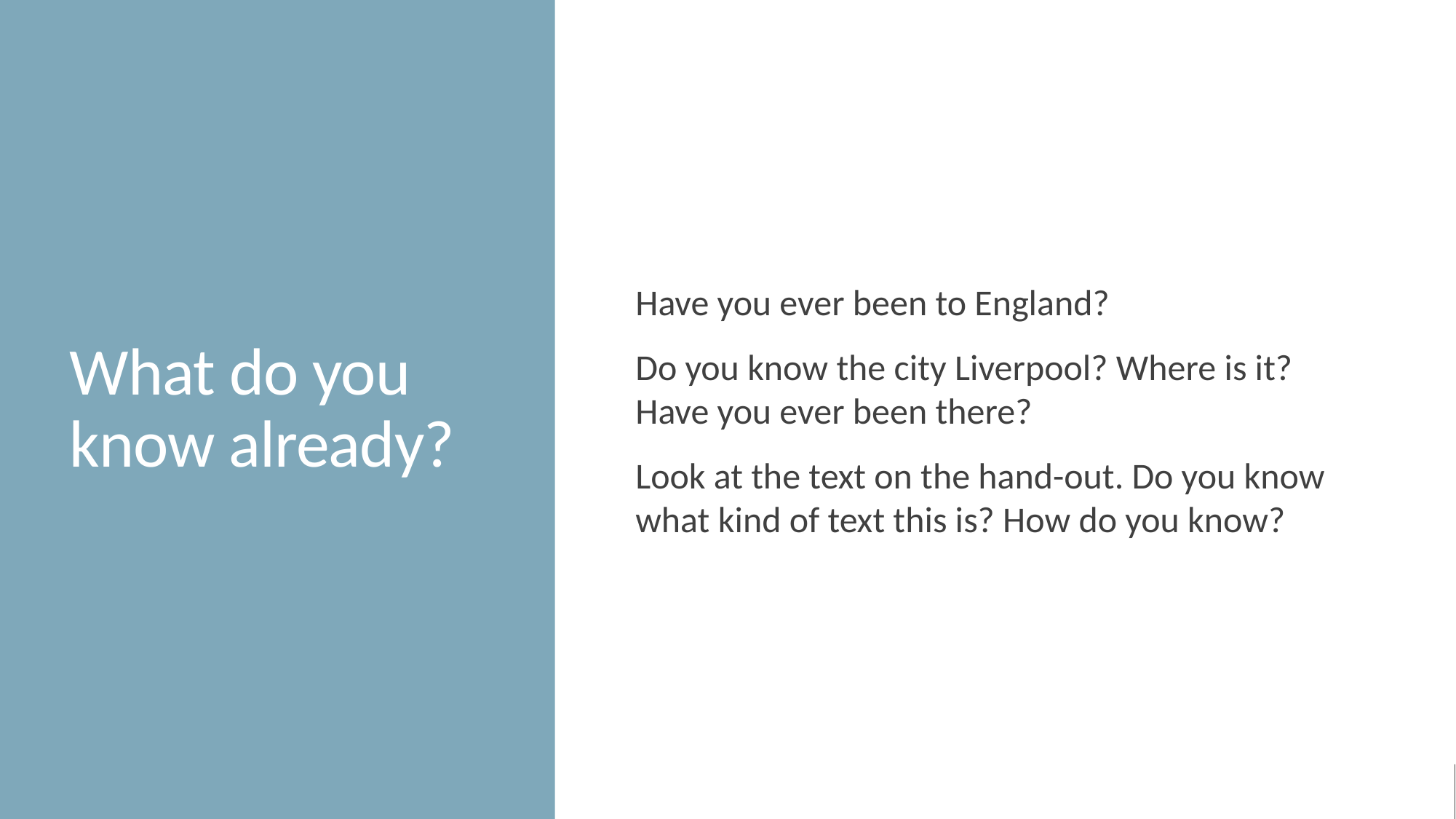

# What do you know already?
Have you ever been to England?
Do you know the city Liverpool? Where is it? Have you ever been there?
Look at the text on the hand-out. Do you know what kind of text this is? How do you know?